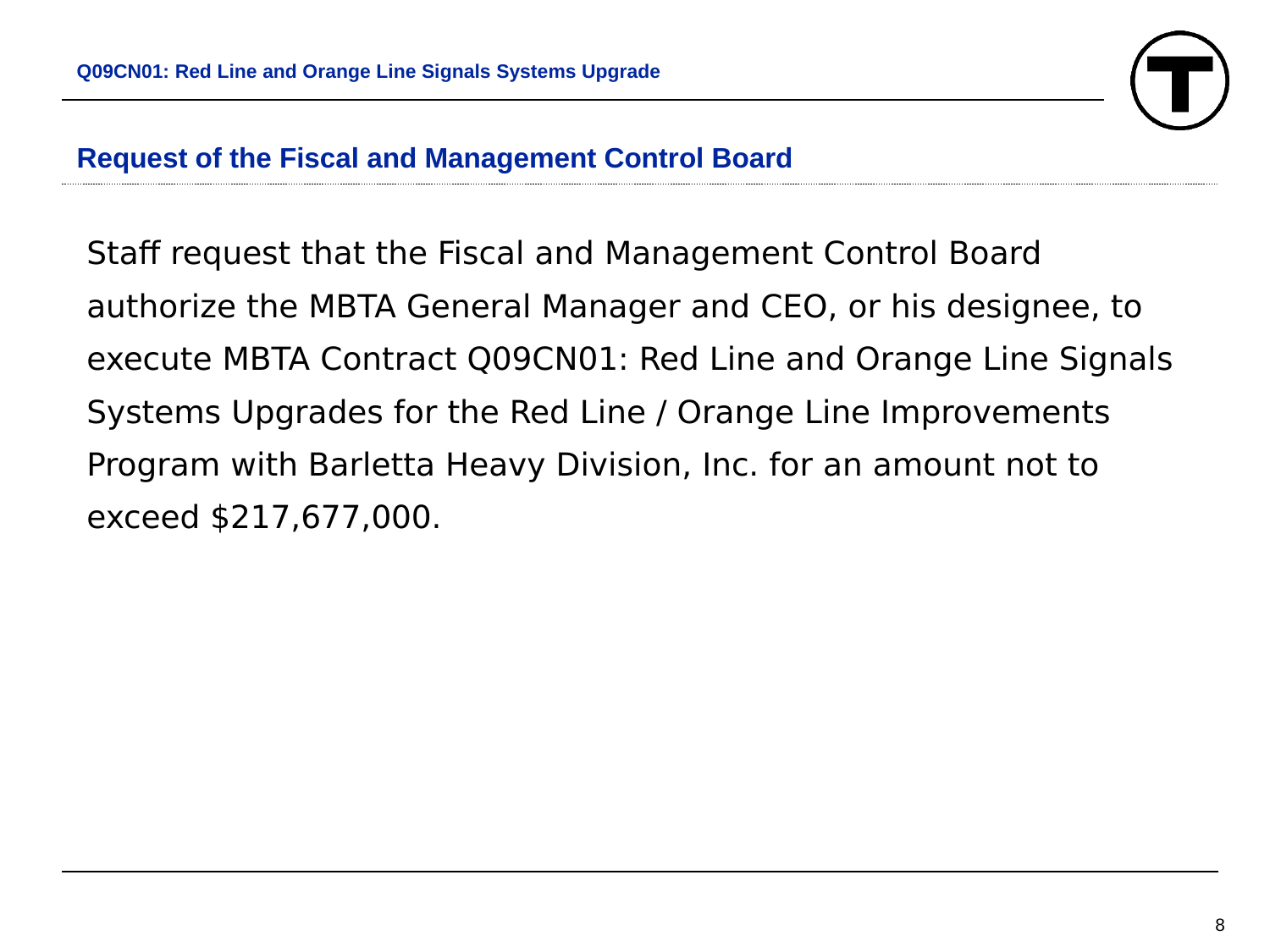

Q09CN01: Red Line and Orange Line Signals Systems Upgrade
# Request of the Fiscal and Management Control Board

Staff request that the Fiscal and Management Control Board authorize the MBTA General Manager and CEO, or his designee, to execute MBTA Contract Q09CN01: Red Line and Orange Line Signals Systems Upgrades for the Red Line / Orange Line Improvements Program with Barletta Heavy Division, Inc. for an amount not to exceed $217,677,000.